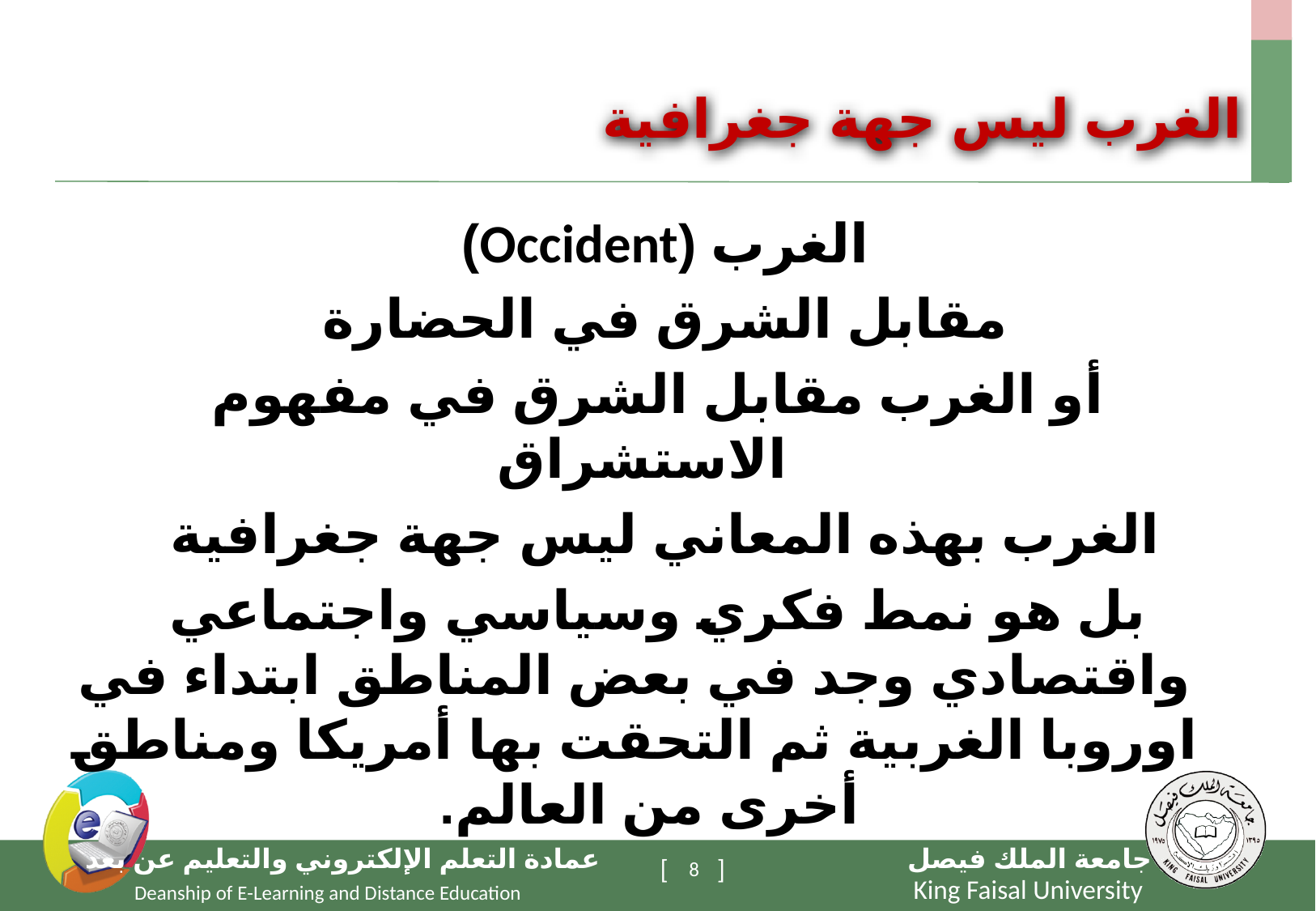

الغرب ليس جهة جغرافية
الغرب (Occident)
مقابل الشرق في الحضارة
أو الغرب مقابل الشرق في مفهوم الاستشراق
الغرب بهذه المعاني ليس جهة جغرافية
بل هو نمط فكري وسياسي واجتماعي واقتصادي وجد في بعض المناطق ابتداء في اوروبا الغربية ثم التحقت بها أمريكا ومناطق أخرى من العالم.
8